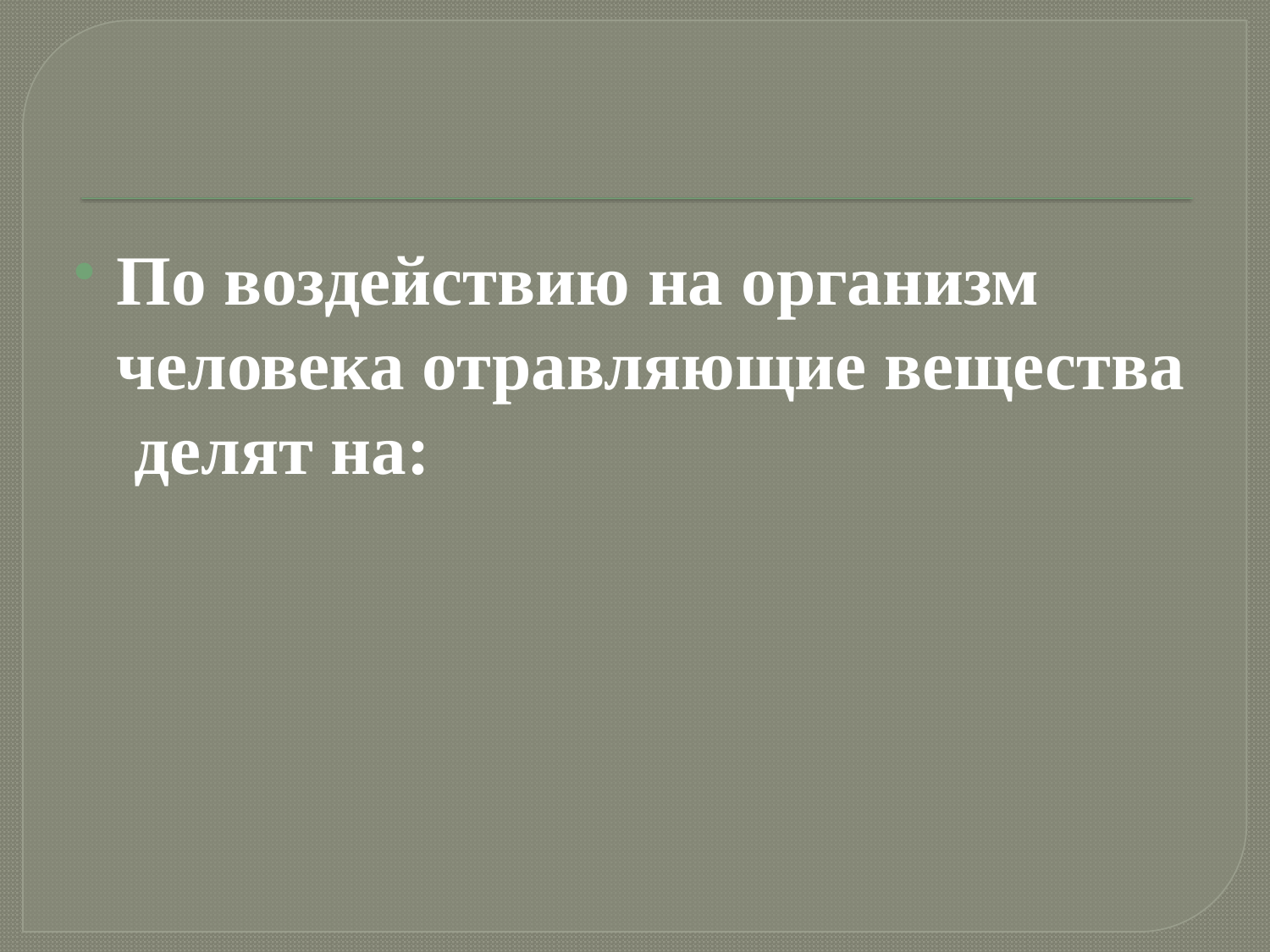

#
По воздействию на организм человека отравляющие вещества  делят на: